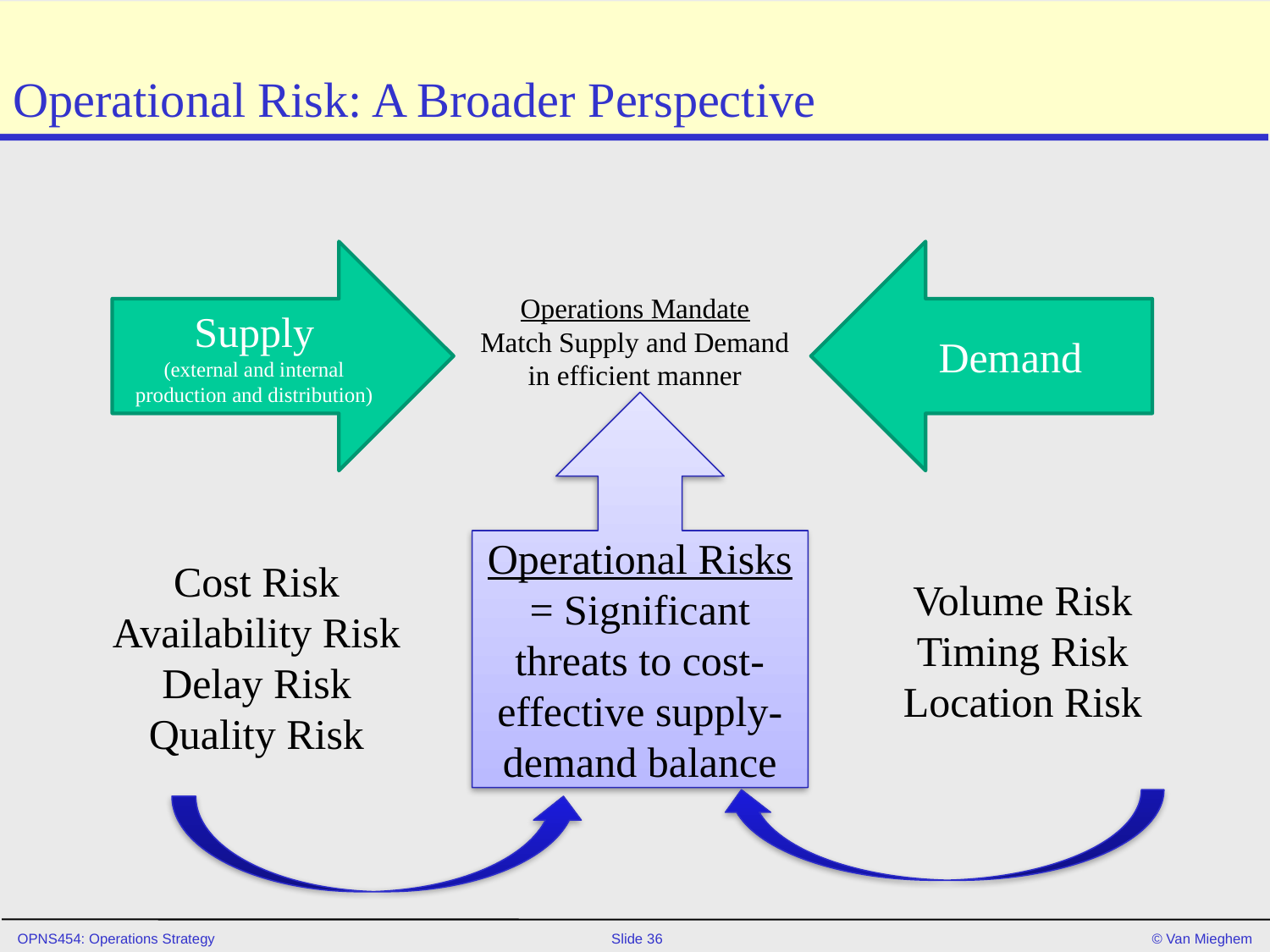

# Operational Risk: A Broader Perspective
Supply
(external and internal production and distribution)
Demand
Operations Mandate
Match Supply and Demand in efficient manner
Operational Risks = Significant threats to cost-effective supply-demand balance

Cost Risk
Availability Risk
Delay Risk
Quality Risk

Volume Risk
Timing Risk
Location Risk